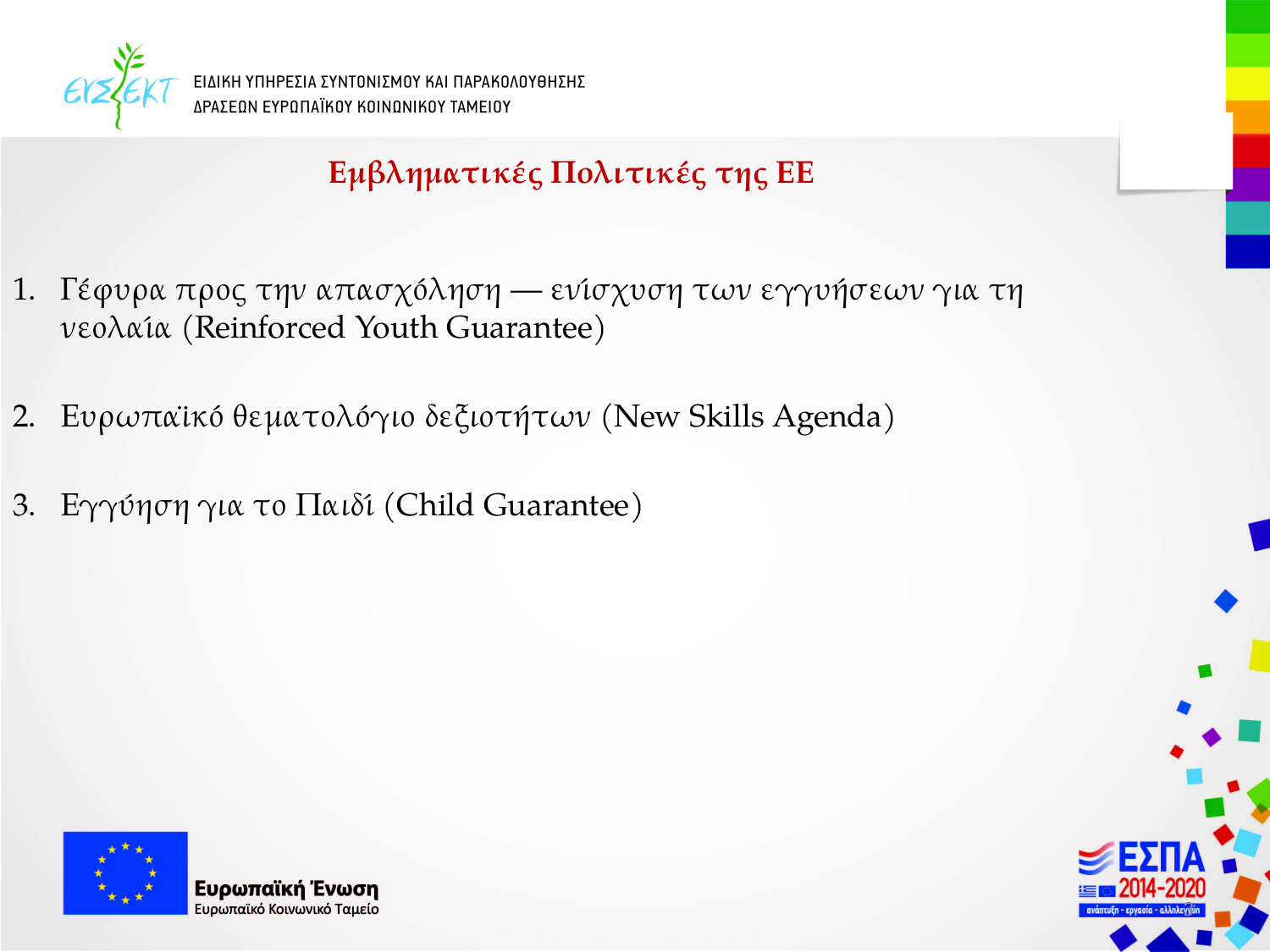

Εμβληματικές Πολιτικές της ΕΕ

Γέφυρα προς την απασχόληση — ενίσχυση των εγγυήσεων για τη νεολαία (Reinforced Youth Guarantee)

Ευρωπαϊκό θεματολόγιο δεξιοτήτων (New Skills Agenda)

Εγγύηση για το Παιδί (Child Guarantee)

3